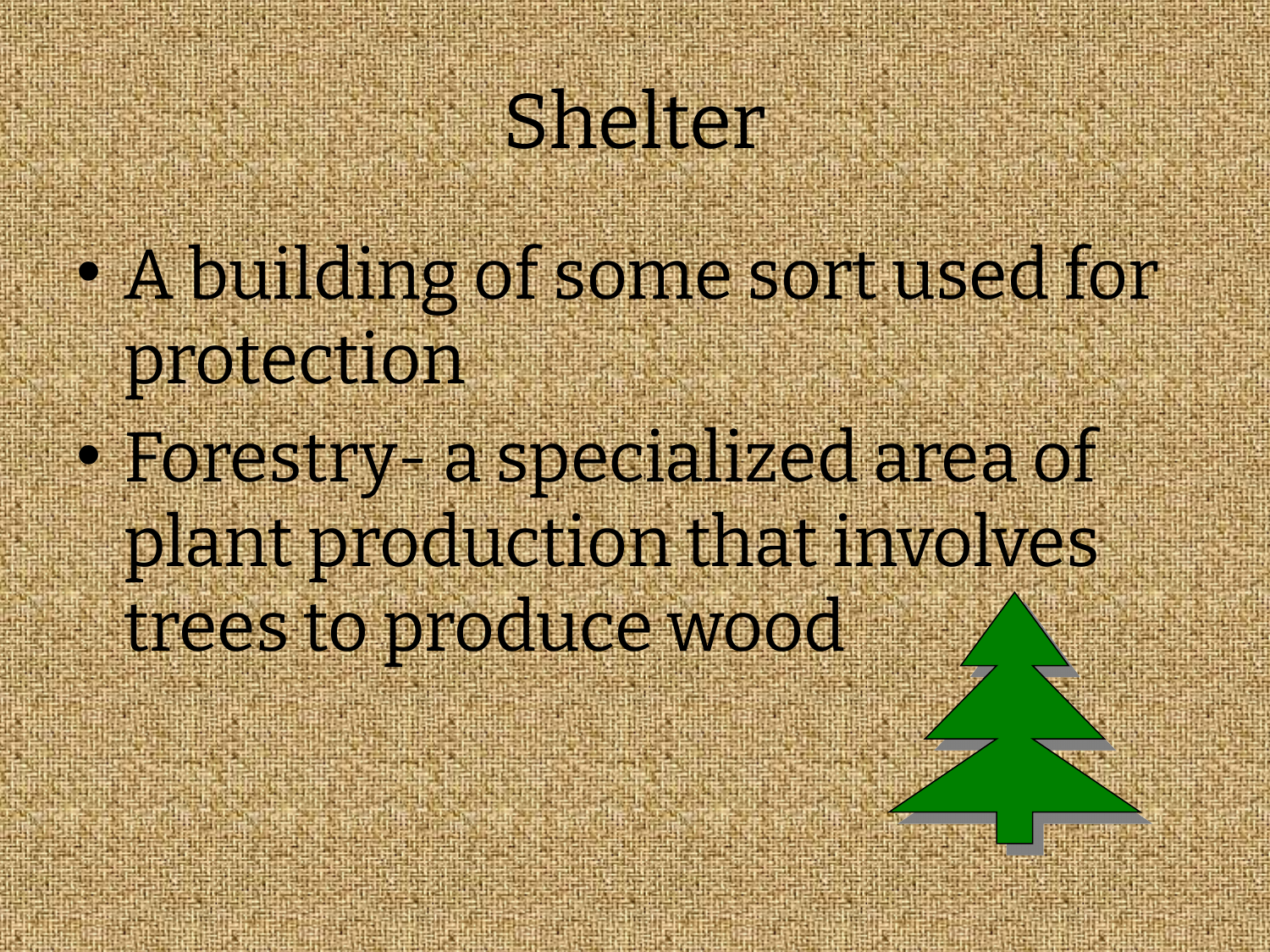

# Shelter
A building of some sort used for protection
Forestry- a specialized area of plant production that involves trees to produce wood